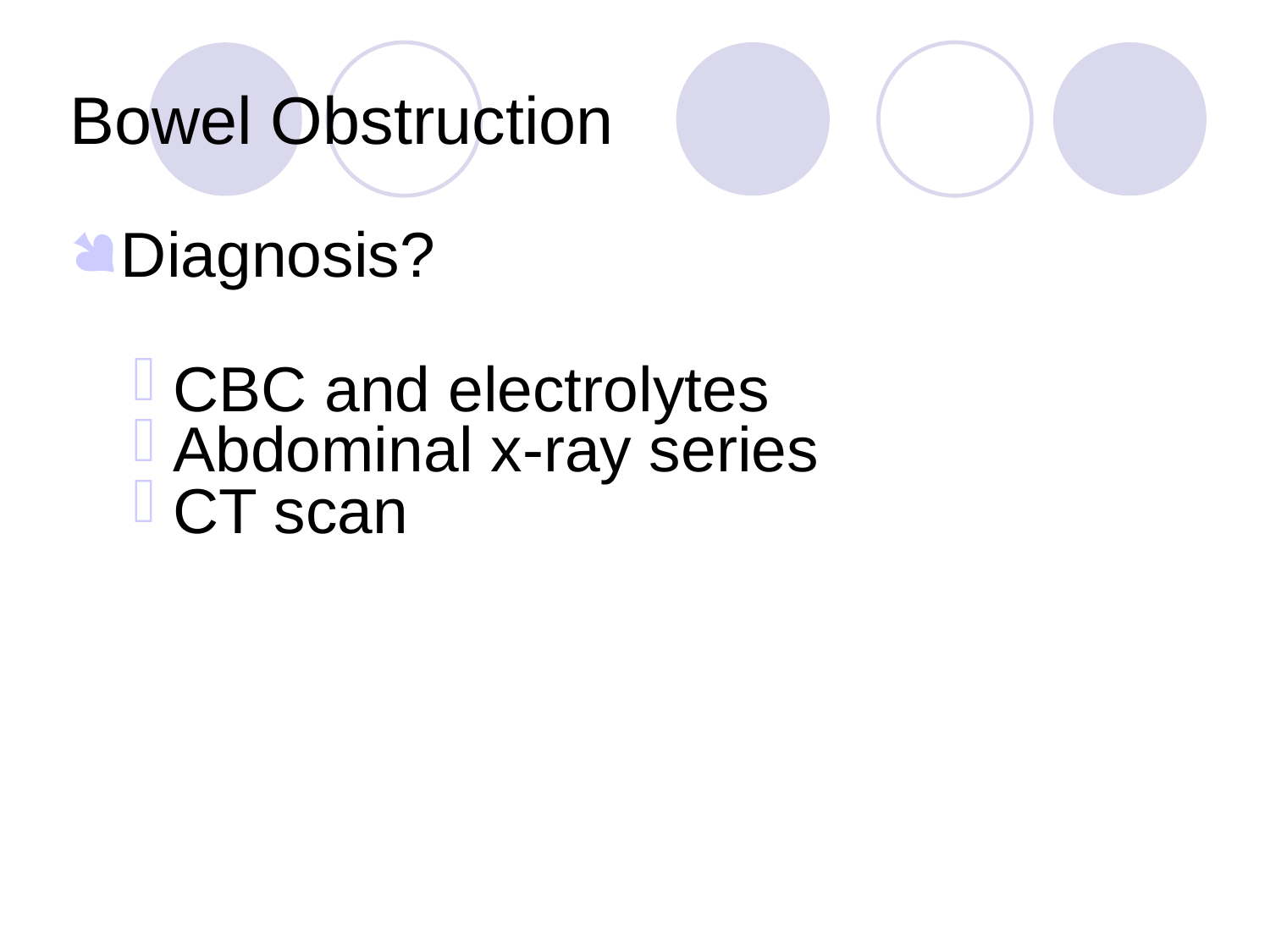

Bowel Obstruction
Diagnosis?

CBC and electrolytes
Abdominal x-ray series
CT scan